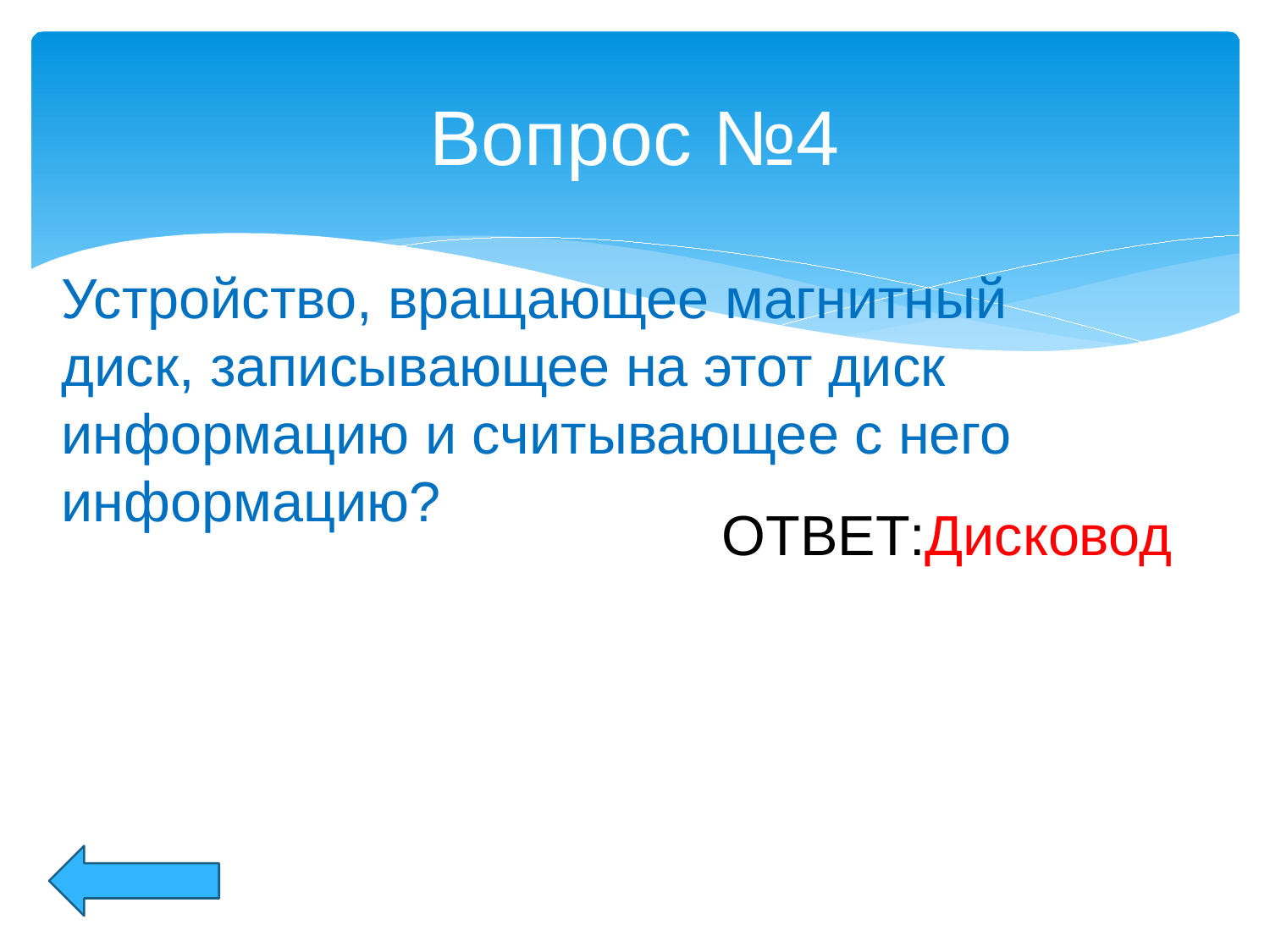

# Вопрос №4
Устройство, вращающее магнитный диск, записывающее на этот диск информацию и считывающее с него информацию?
Дисковод
ОТВЕТ: